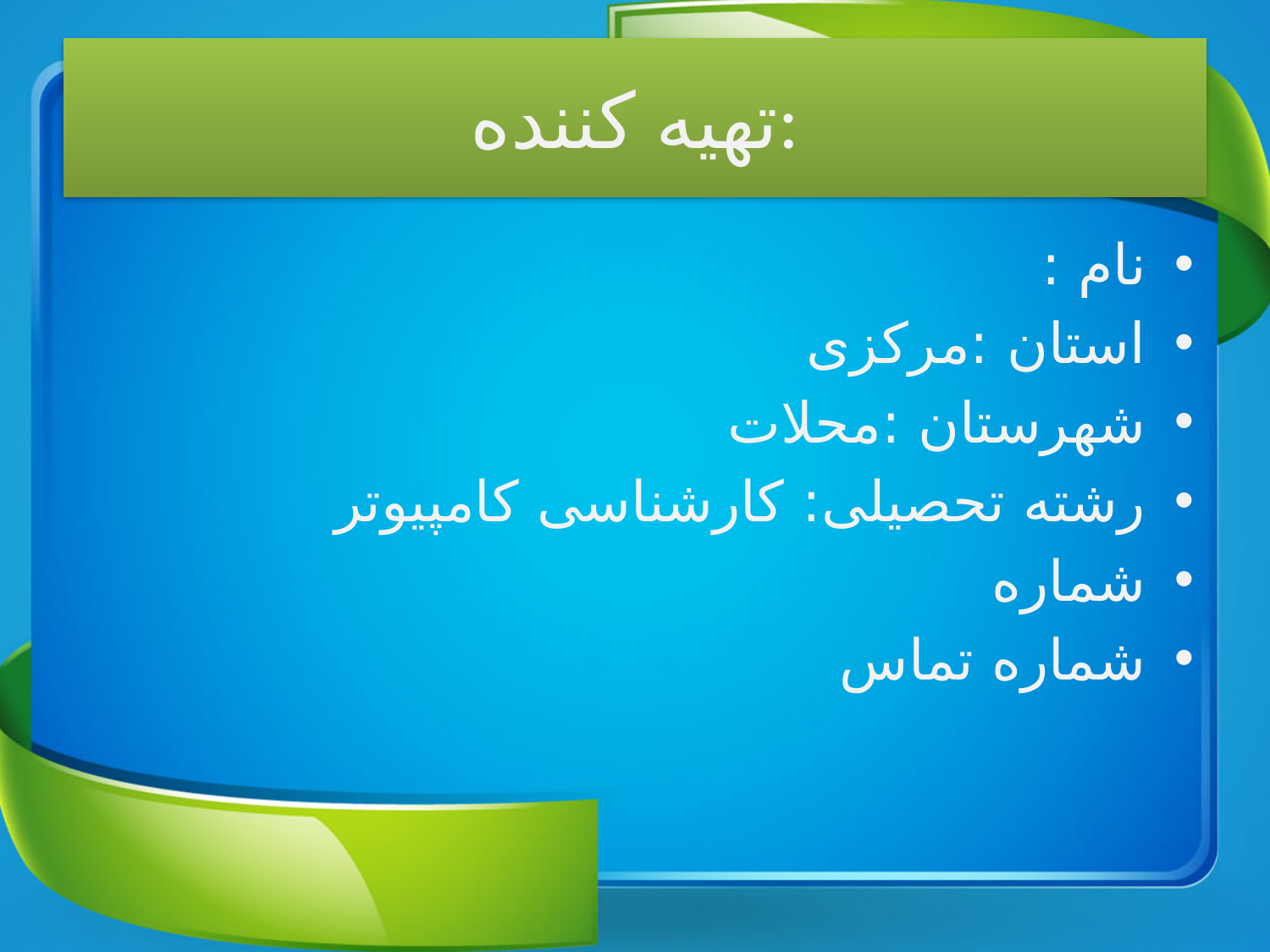

# تهیه کننده:
نام :
استان :مرکزی
شهرستان :محلات
رشته تحصیلی: کارشناسی کامپیوتر
شماره
شماره تماس